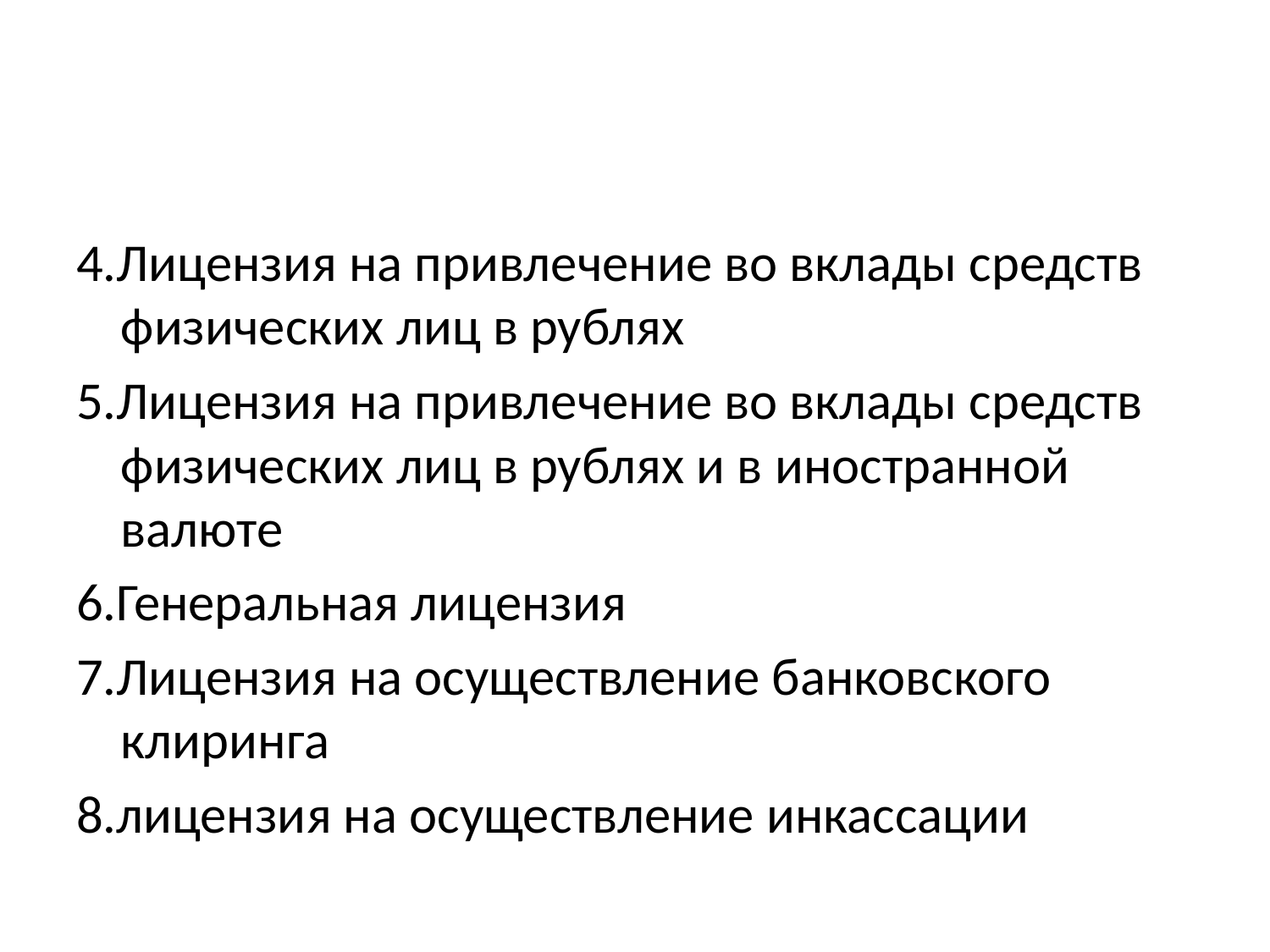

#
4.Лицензия на привлечение во вклады средств физических лиц в рублях
5.Лицензия на привлечение во вклады средств физических лиц в рублях и в иностранной валюте
6.Генеральная лицензия
7.Лицензия на осуществление банковского клиринга
8.лицензия на осуществление инкассации